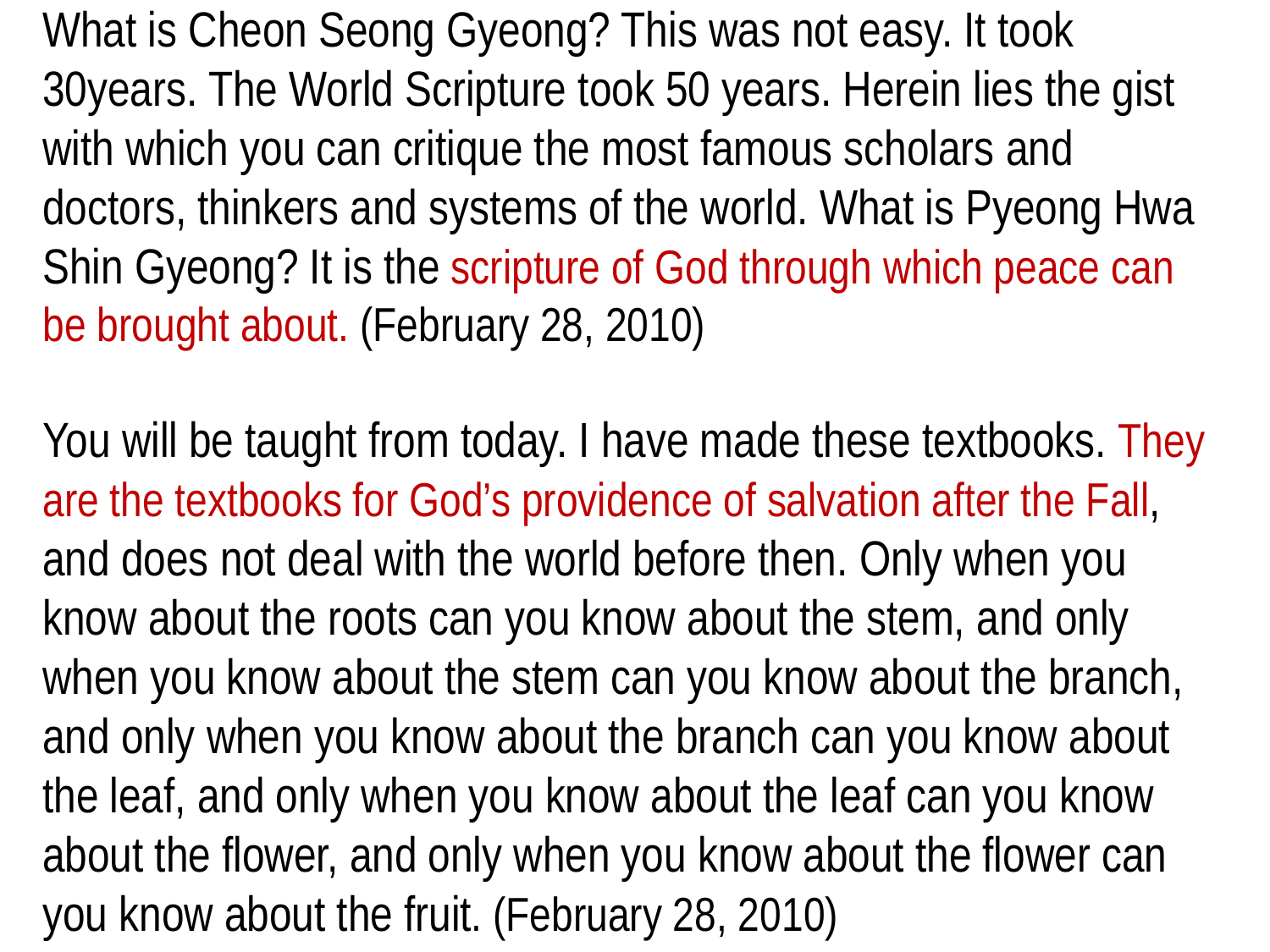

What is Cheon Seong Gyeong? This was not easy. It took 30years. The World Scripture took 50 years. Herein lies the gist with which you can critique the most famous scholars and doctors, thinkers and systems of the world. What is Pyeong Hwa Shin Gyeong? It is the scripture of God through which peace can be brought about. (February 28, 2010)

You will be taught from today. I have made these textbooks. They are the textbooks for God’s providence of salvation after the Fall, and does not deal with the world before then. Only when you know about the roots can you know about the stem, and only when you know about the stem can you know about the branch, and only when you know about the branch can you know about the leaf, and only when you know about the leaf can you know about the flower, and only when you know about the flower can you know about the fruit. (February 28, 2010)